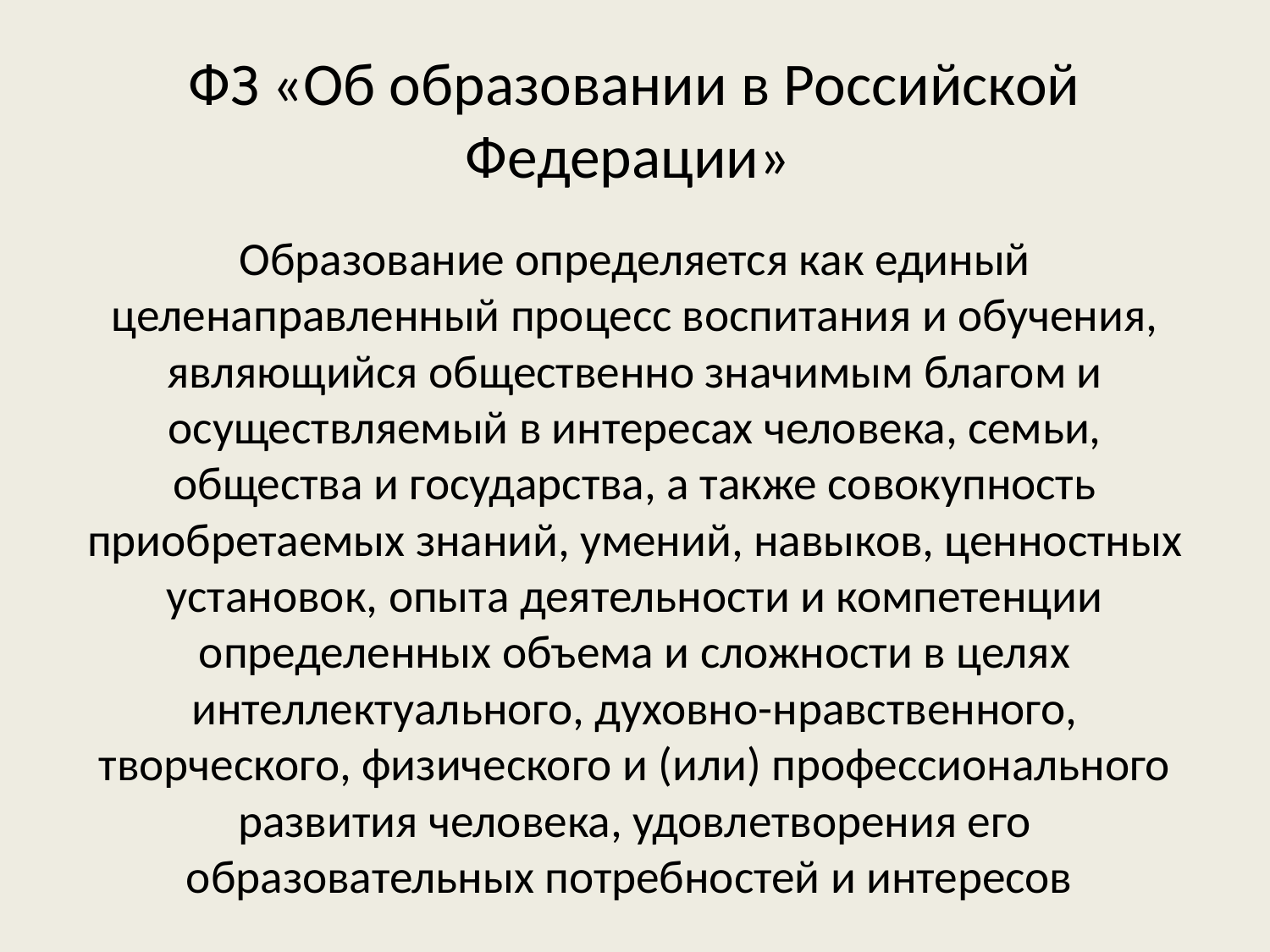

# ФЗ «Об образовании в Российской Федерации»
Образование определяется как единый целенаправленный процесс воспитания и обучения, являющийся общественно значимым благом и осуществляемый в интересах человека, семьи, общества и государства, а также совокупность приобретаемых знаний, умений, навыков, ценностных установок, опыта деятельности и компетенции определенных объема и сложности в целях интеллектуального, духовно-нравственного, творческого, физического и (или) профессионального развития человека, удовлетворения его образовательных потребностей и интересов